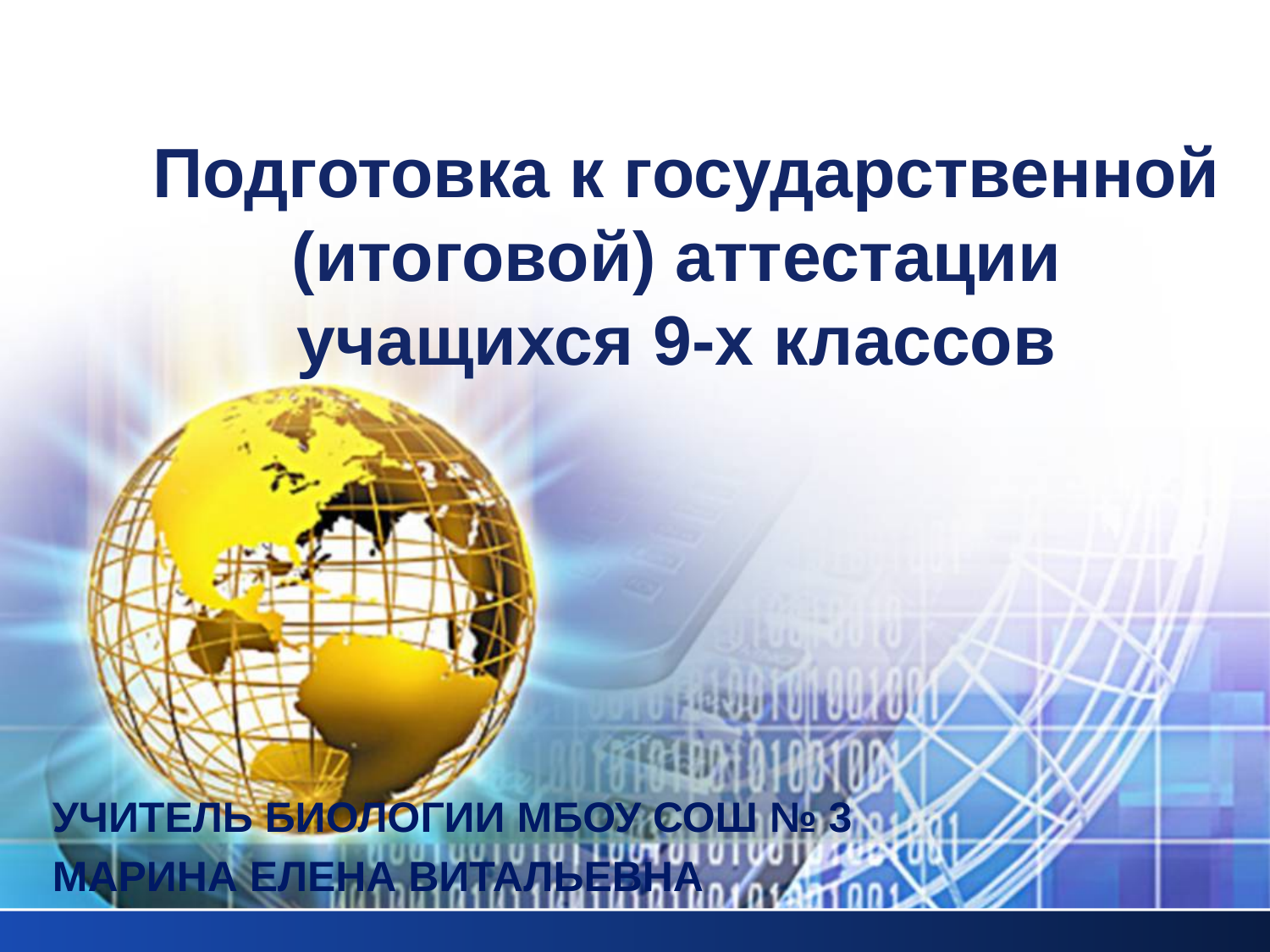

# Подготовка к государственной (итоговой) аттестации учащихся 9-х классов
Учитель биологии МБОУ СОШ № 3
Марина Елена Витальевна